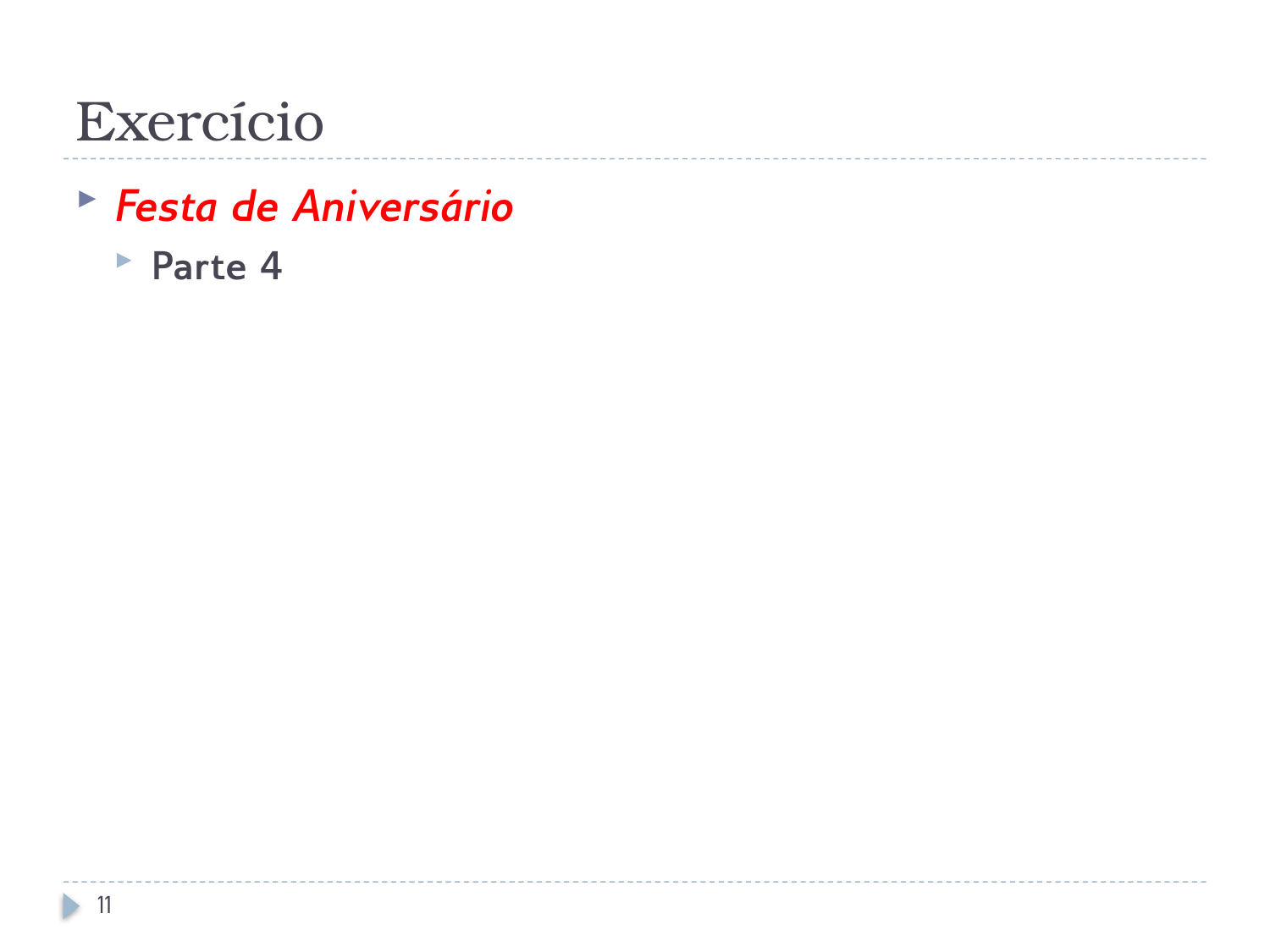

# Exercício
Festa de Aniversário
Parte 4

11